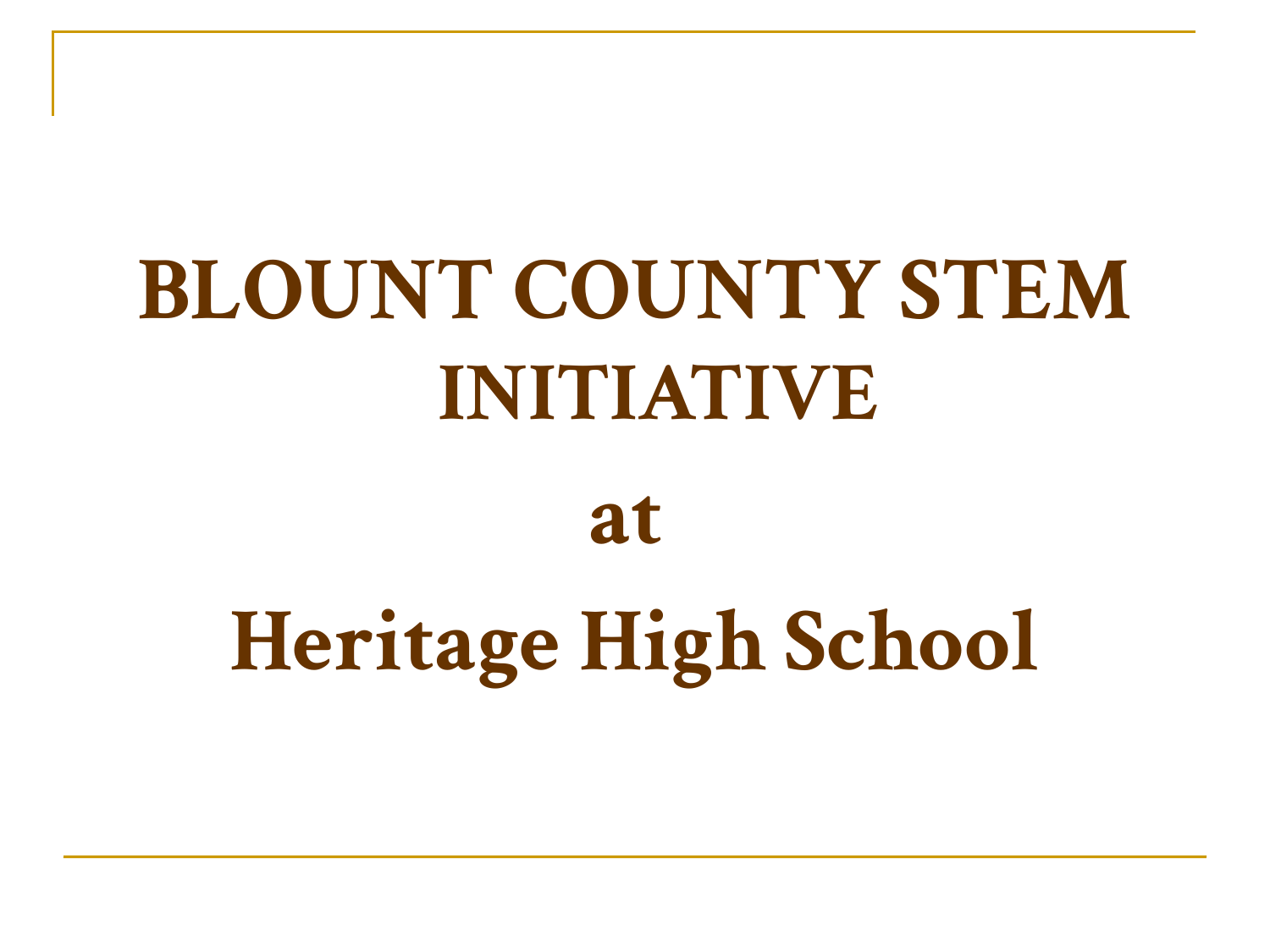

BLOUNT COUNTY STEM INITIATIVE
at
Heritage High School